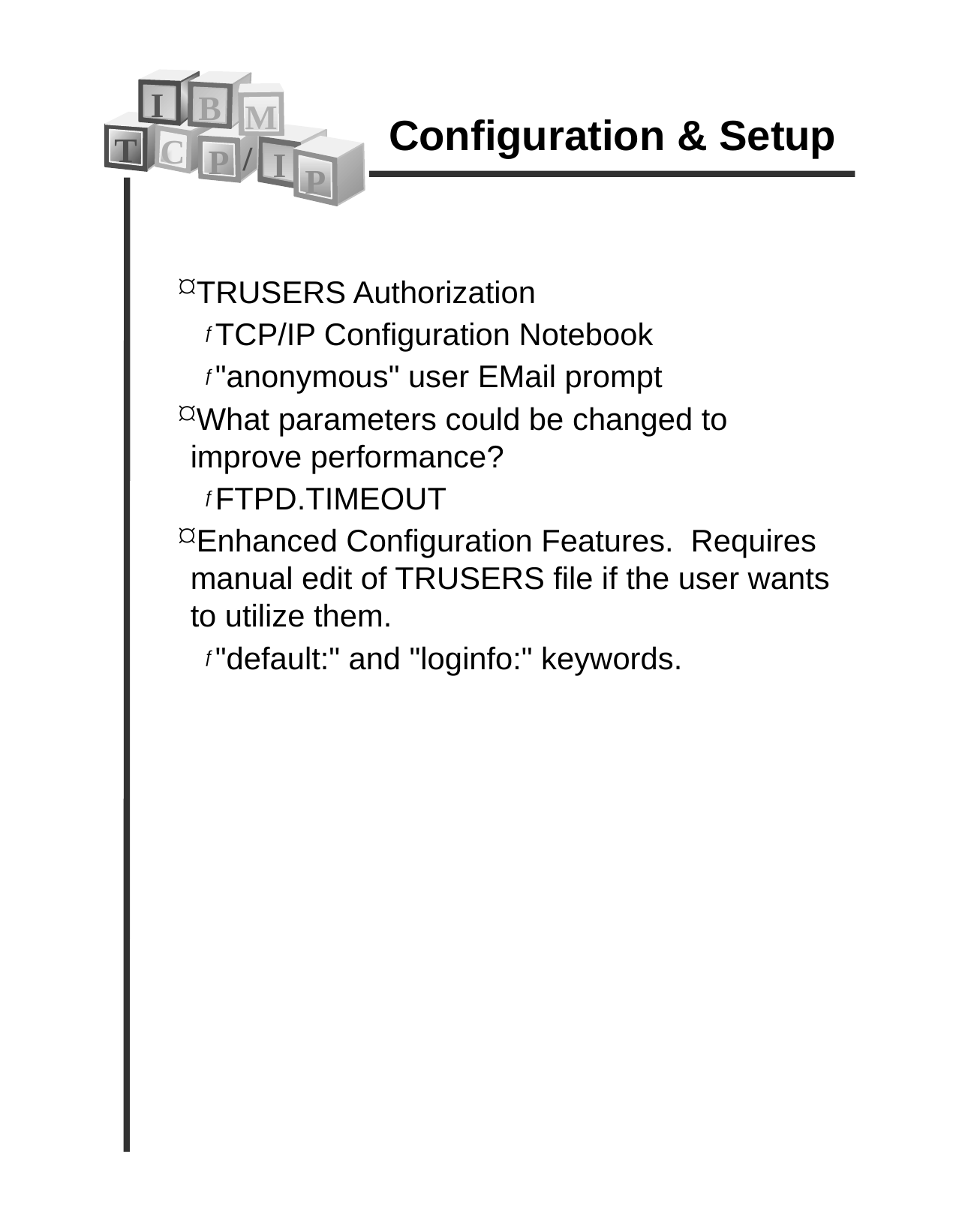

Configuration & Setup

I

B

M

T
C

/

P

I

P

TRUSERS Authorization
TCP/IP Configuration Notebook
"anonymous" user EMail prompt
What parameters could be changed to improve performance?
FTPD.TIMEOUT
Enhanced Configuration Features.  Requires manual edit of TRUSERS file if the user wants to utilize them.
"default:" and "loginfo:" keywords.